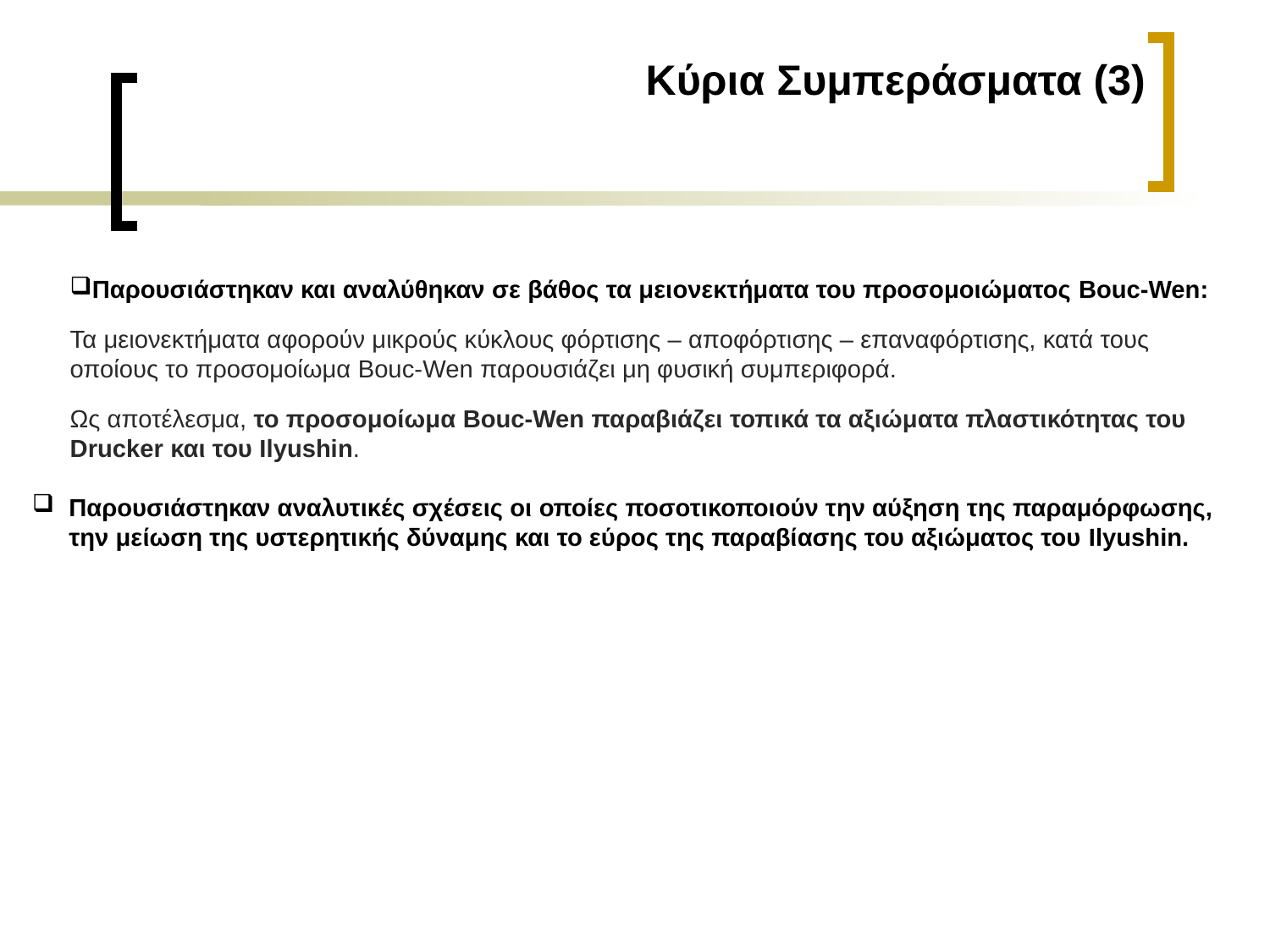

Κύρια Συμπεράσματα (3)
Παρουσιάστηκαν και αναλύθηκαν σε βάθος τα μειονεκτήματα του προσομοιώματος Bouc-Wen:
Τα μειονεκτήματα αφορούν μικρούς κύκλους φόρτισης – αποφόρτισης – επαναφόρτισης, κατά τους οποίους το προσομοίωμα Bouc-Wen παρουσιάζει μη φυσική συμπεριφορά.
Ως αποτέλεσμα, το προσομοίωμα Bouc-Wen παραβιάζει τοπικά τα αξιώματα πλαστικότητας του Drucker και του Ilyushin.
Παρουσιάστηκαν αναλυτικές σχέσεις οι οποίες ποσοτικοποιούν την αύξηση της παραμόρφωσης, την μείωση της υστερητικής δύναμης και το εύρος της παραβίασης του αξιώματος του Ilyushin.